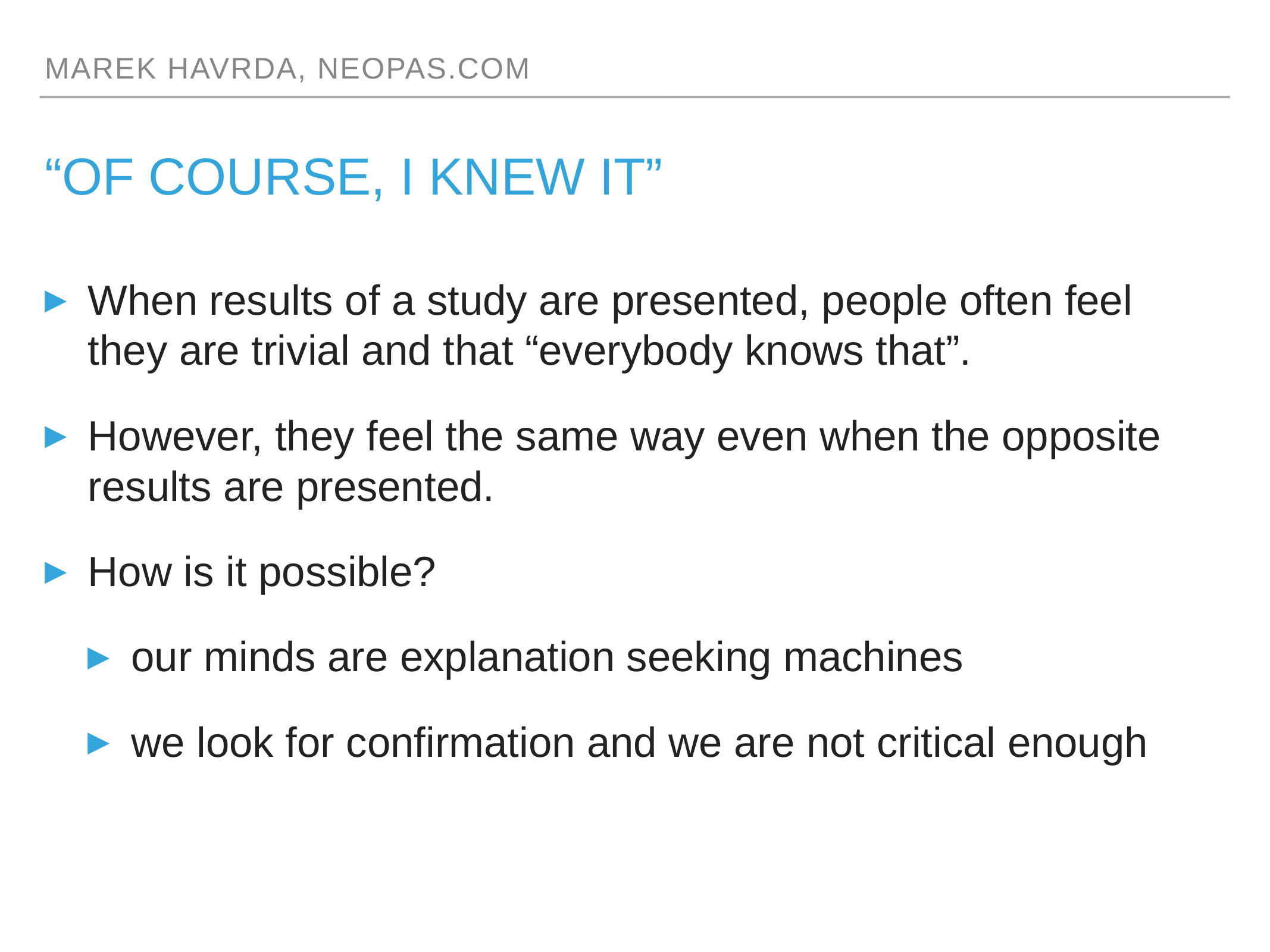

Marek havrda, neopas.com
# “Of course, i knew it”
When results of a study are presented, people often feel they are trivial and that “everybody knows that”.
However, they feel the same way even when the opposite results are presented.
How is it possible?
our minds are explanation seeking machines
we look for confirmation and we are not critical enough